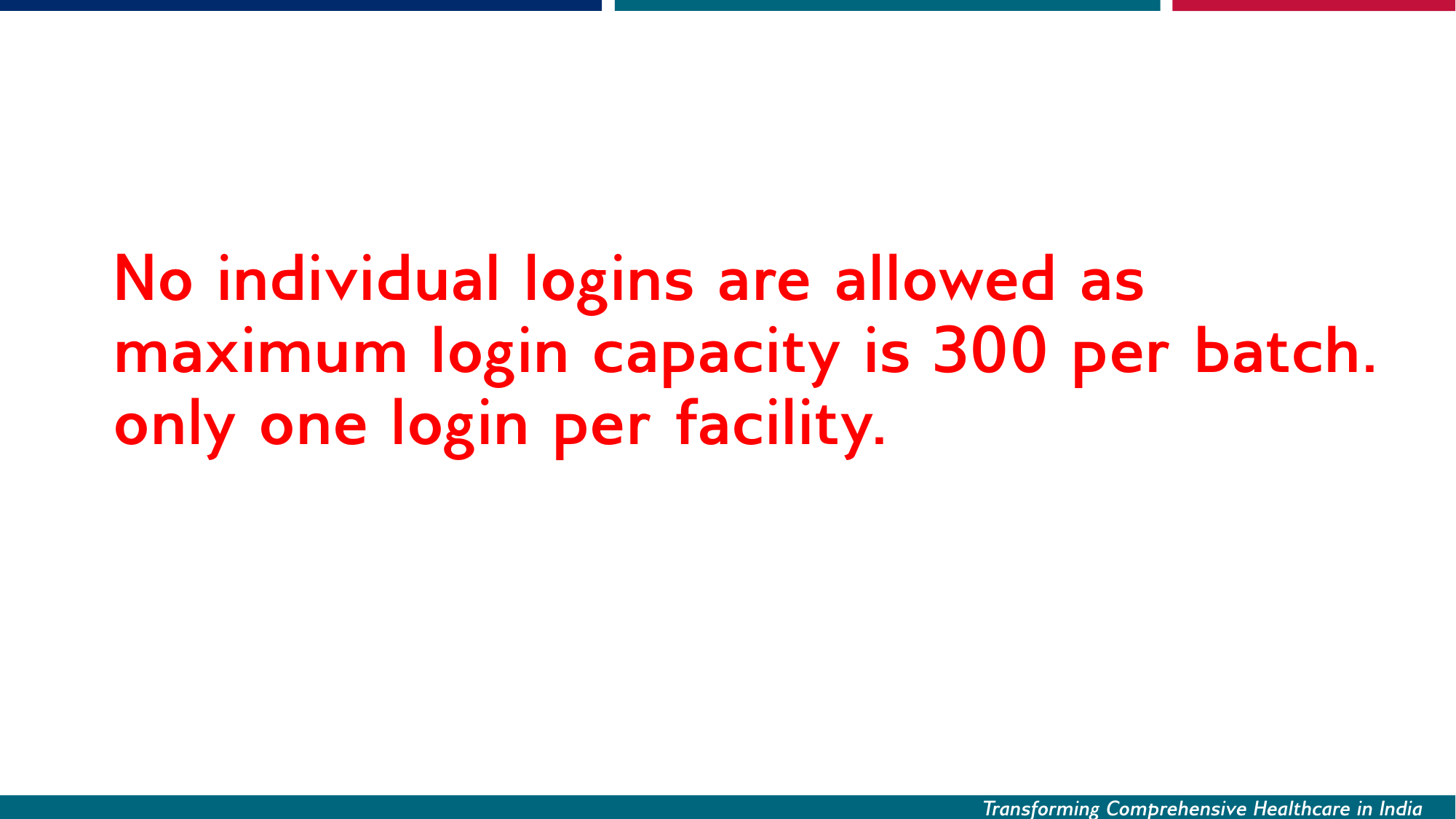

# No individual logins are allowed as maximum login capacity is 300 per batch. only one login per facility.